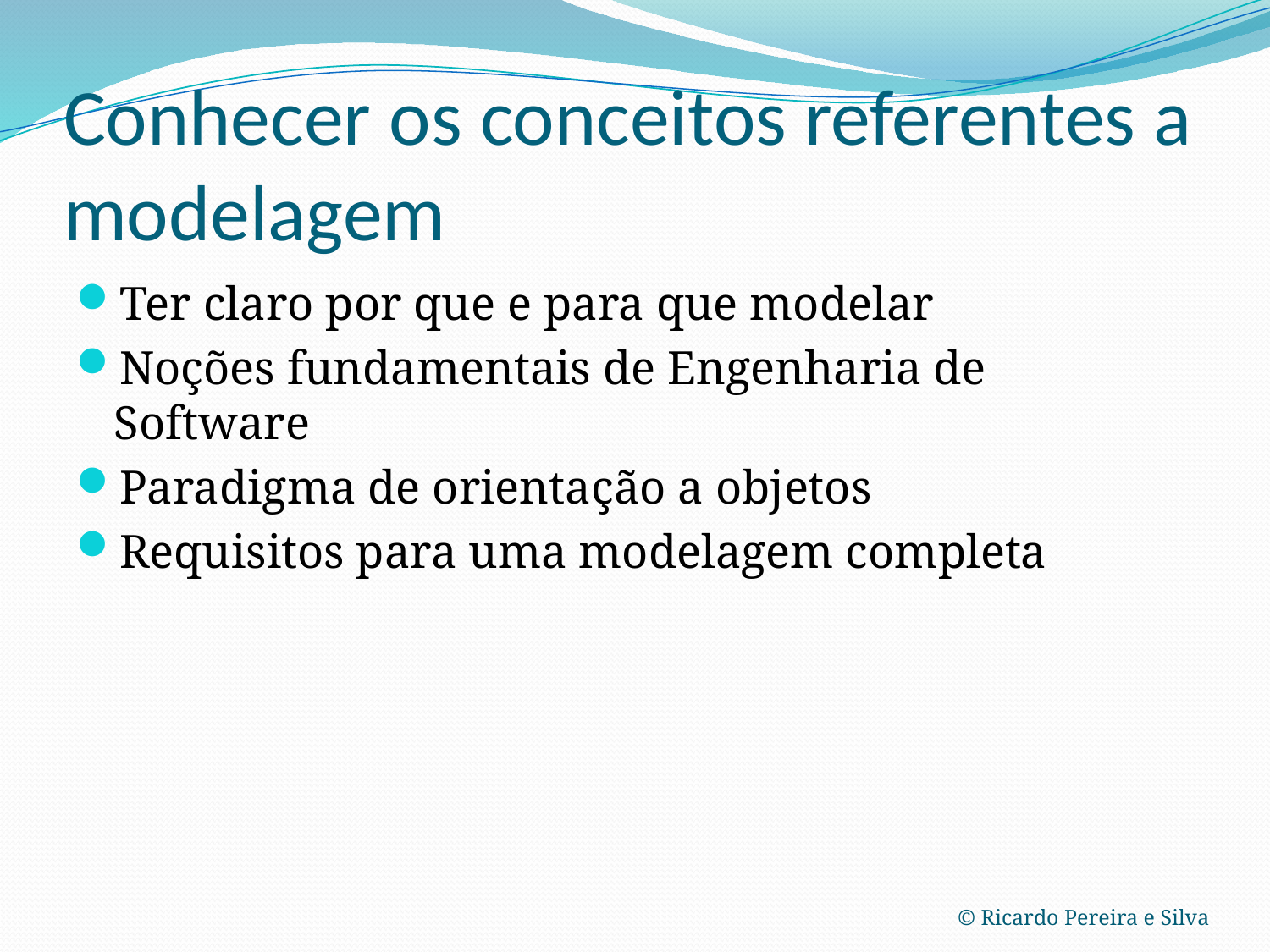

# Conhecer os conceitos referentes a modelagem
Ter claro por que e para que modelar
Noções fundamentais de Engenharia de Software
Paradigma de orientação a objetos
Requisitos para uma modelagem completa
© Ricardo Pereira e Silva